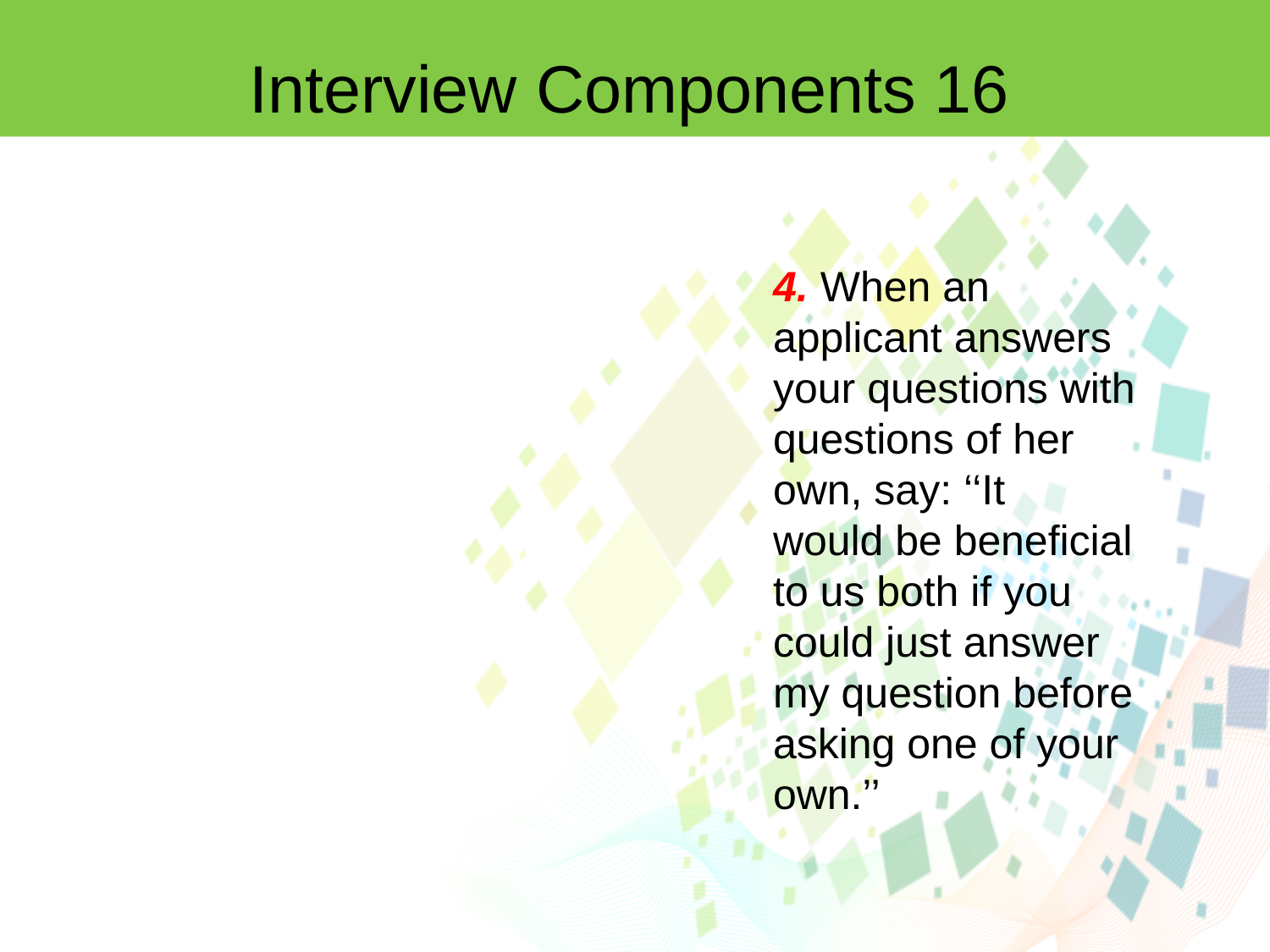

Interview Components 16
4. When an applicant answers your questions with questions of her own, say: ‘‘It
would be beneficial to us both if you could just answer my question before asking one of your own.’’